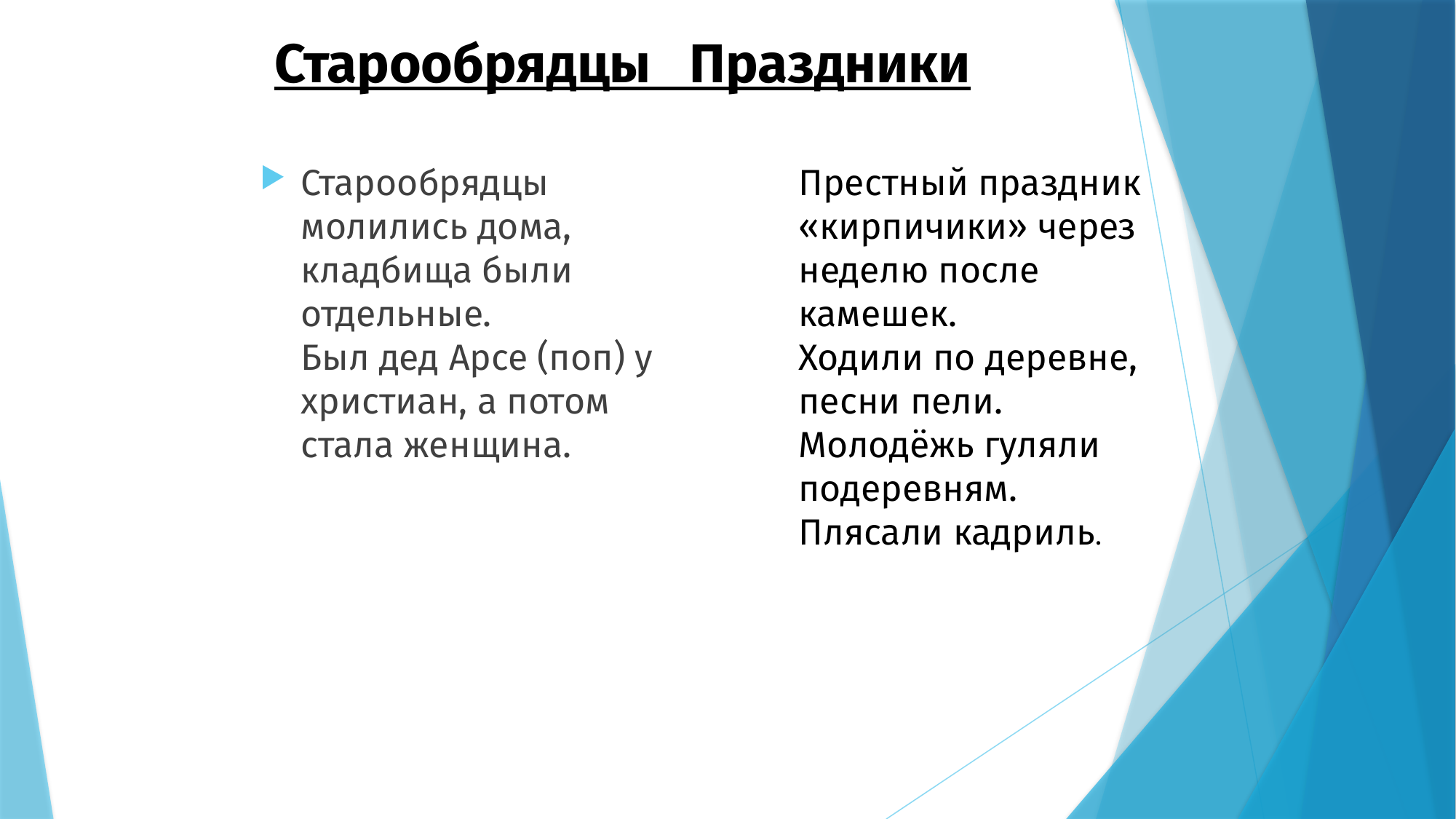

# Старообрядцы   Праздники
Старообрядцы молились дома, кладбища были отдельные.
Был дед Арсе (поп) у христиан, а потом стала женщина.
Престный праздник «кирпичики» через неделю после камешек.
Ходили по деревне, песни пели. Молодёжь гуляли подеревням.
Плясали кадриль.